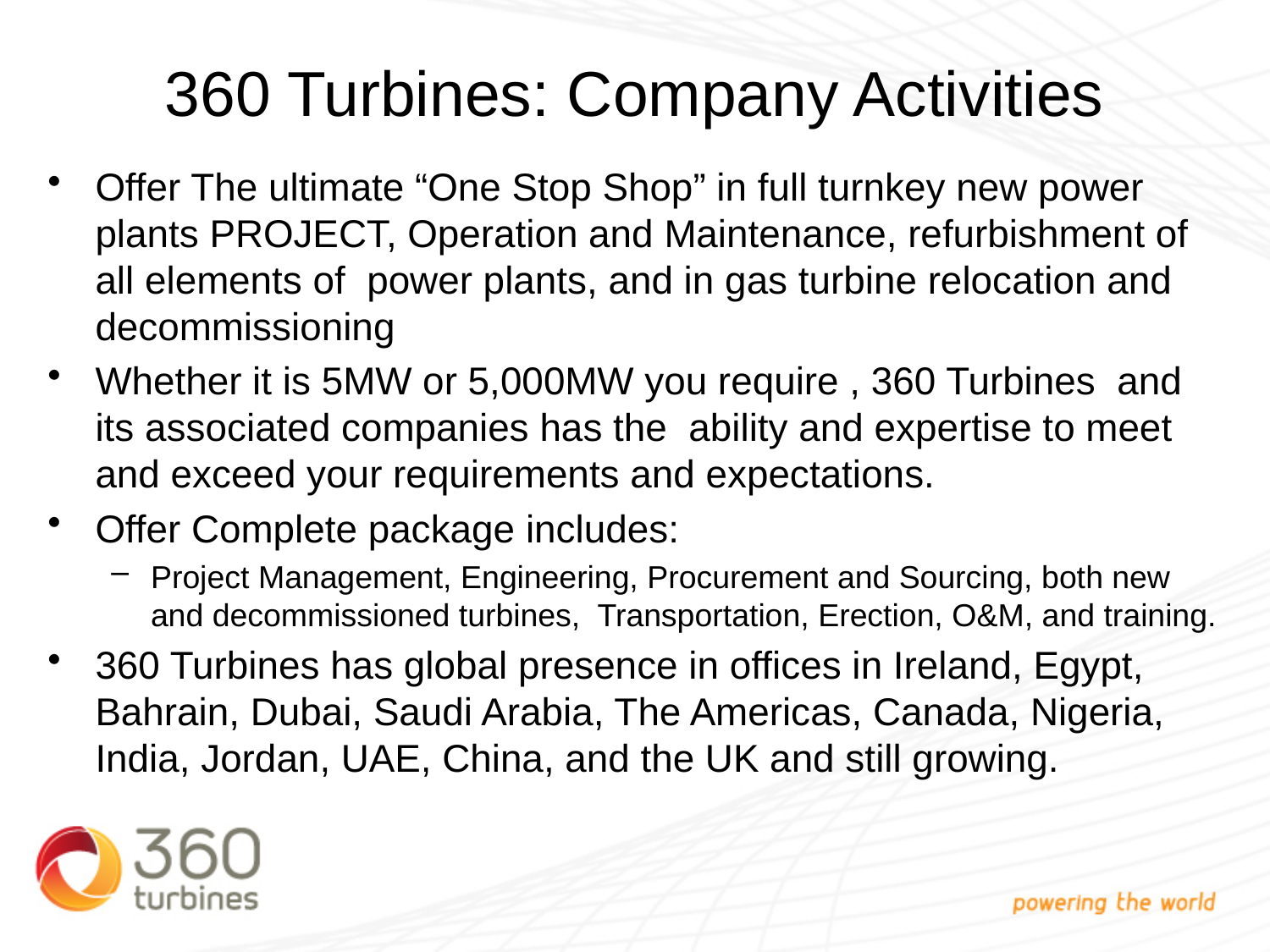

# 360 Turbines: Company Activities
Offer The ultimate “One Stop Shop” in full turnkey new power plants PROJECT, Operation and Maintenance, refurbishment of all elements of  power plants, and in gas turbine relocation and decommissioning
Whether it is 5MW or 5,000MW you require , 360 Turbines  and its associated companies has the  ability and expertise to meet and exceed your requirements and expectations.
Offer Complete package includes:
Project Management, Engineering, Procurement and Sourcing, both new and decommissioned turbines,  Transportation, Erection, O&M, and training.
360 Turbines has global presence in offices in Ireland, Egypt, Bahrain, Dubai, Saudi Arabia, The Americas, Canada, Nigeria, India, Jordan, UAE, China, and the UK and still growing.